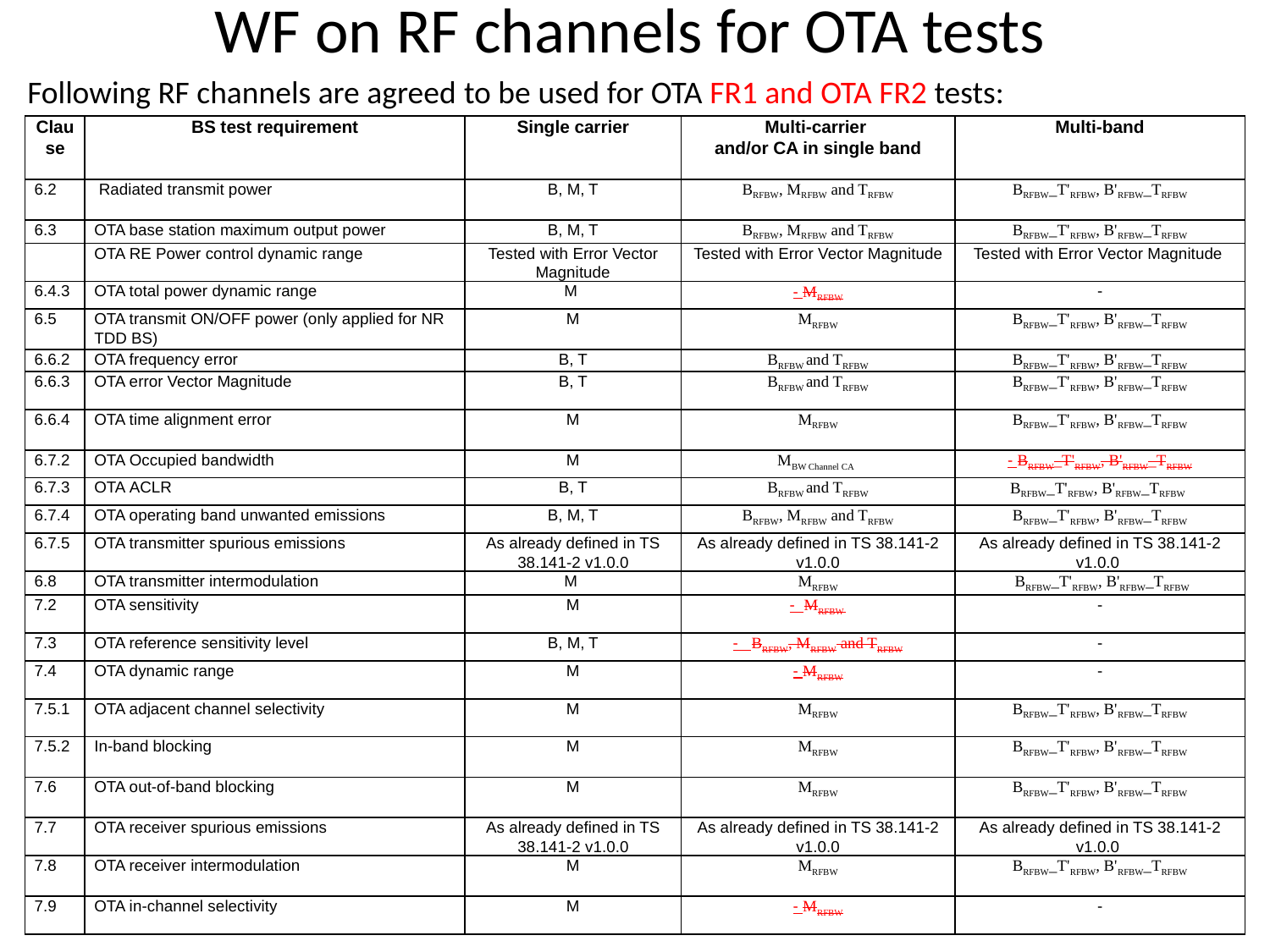

# WF on RF channels for OTA tests
Following RF channels are agreed to be used for OTA FR1 and OTA FR2 tests:
| Clause | BS test requirement | Single carrier | Multi-carrier and/or CA in single band | Multi-band |
| --- | --- | --- | --- | --- |
| 6.2 | Radiated transmit power | B, M, T | BRFBW, MRFBW and TRFBW | BRFBW\_T'RFBW, B'RFBW\_TRFBW |
| 6.3 | OTA base station maximum output power | B, M, T | BRFBW, MRFBW and TRFBW | BRFBW\_T'RFBW, B'RFBW\_TRFBW |
|  | OTA RE Power control dynamic range | Tested with Error Vector Magnitude | Tested with Error Vector Magnitude | Tested with Error Vector Magnitude |
| 6.4.3 | OTA total power dynamic range | M | - MRFBW | - |
| 6.5 | OTA transmit ON/OFF power (only applied for NR TDD BS) | M | MRFBW | BRFBW\_T'RFBW, B'RFBW\_TRFBW |
| 6.6.2 | OTA frequency error | B, T | BRFBW and TRFBW | BRFBW\_T'RFBW, B'RFBW\_TRFBW |
| 6.6.3 | OTA error Vector Magnitude | B, T | BRFBW and TRFBW | BRFBW\_T'RFBW, B'RFBW\_TRFBW |
| 6.6.4 | OTA time alignment error | M | MRFBW | BRFBW\_T'RFBW, B'RFBW\_TRFBW |
| 6.7.2 | OTA Occupied bandwidth | M | MBW Channel CA | - BRFBW\_T'RFBW, B'RFBW\_TRFBW |
| 6.7.3 | OTA ACLR | B, T | BRFBW and TRFBW | BRFBW\_T'RFBW, B'RFBW\_TRFBW |
| 6.7.4 | OTA operating band unwanted emissions | B, M, T | BRFBW, MRFBW and TRFBW | BRFBW\_T'RFBW, B'RFBW\_TRFBW |
| 6.7.5 | OTA transmitter spurious emissions | As already defined in TS 38.141-2 v1.0.0 | As already defined in TS 38.141-2 v1.0.0 | As already defined in TS 38.141-2 v1.0.0 |
| 6.8 | OTA transmitter intermodulation | M | MRFBW | BRFBW\_T'RFBW, B'RFBW\_TRFBW |
| 7.2 | OTA sensitivity | M | - MRFBW | - |
| 7.3 | OTA reference sensitivity level | B, M, T | - BRFBW, MRFBW and TRFBW | - |
| 7.4 | OTA dynamic range | M | - MRFBW | - |
| 7.5.1 | OTA adjacent channel selectivity | M | MRFBW | BRFBW\_T'RFBW, B'RFBW\_TRFBW |
| 7.5.2 | In-band blocking | M | MRFBW | BRFBW\_T'RFBW, B'RFBW\_TRFBW |
| 7.6 | OTA out-of-band blocking | M | MRFBW | BRFBW\_T'RFBW, B'RFBW\_TRFBW |
| 7.7 | OTA receiver spurious emissions | As already defined in TS 38.141-2 v1.0.0 | As already defined in TS 38.141-2 v1.0.0 | As already defined in TS 38.141-2 v1.0.0 |
| 7.8 | OTA receiver intermodulation | M | MRFBW | BRFBW\_T'RFBW, B'RFBW\_TRFBW |
| 7.9 | OTA in-channel selectivity | M | - MRFBW | - |